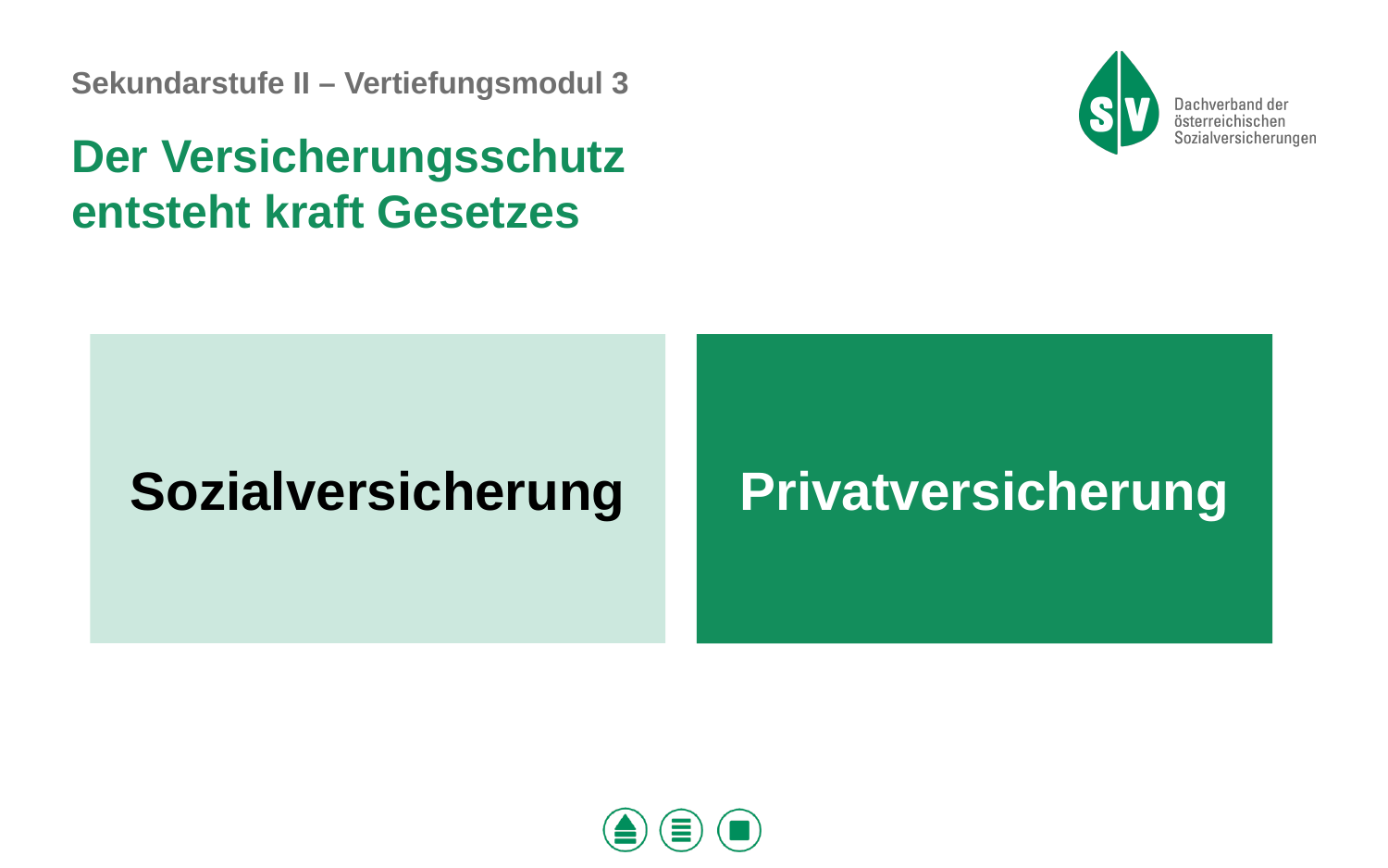

Der Versicherungsschutz
entsteht kraft Gesetzes
Sozialversicherung
Privatversicherung
3